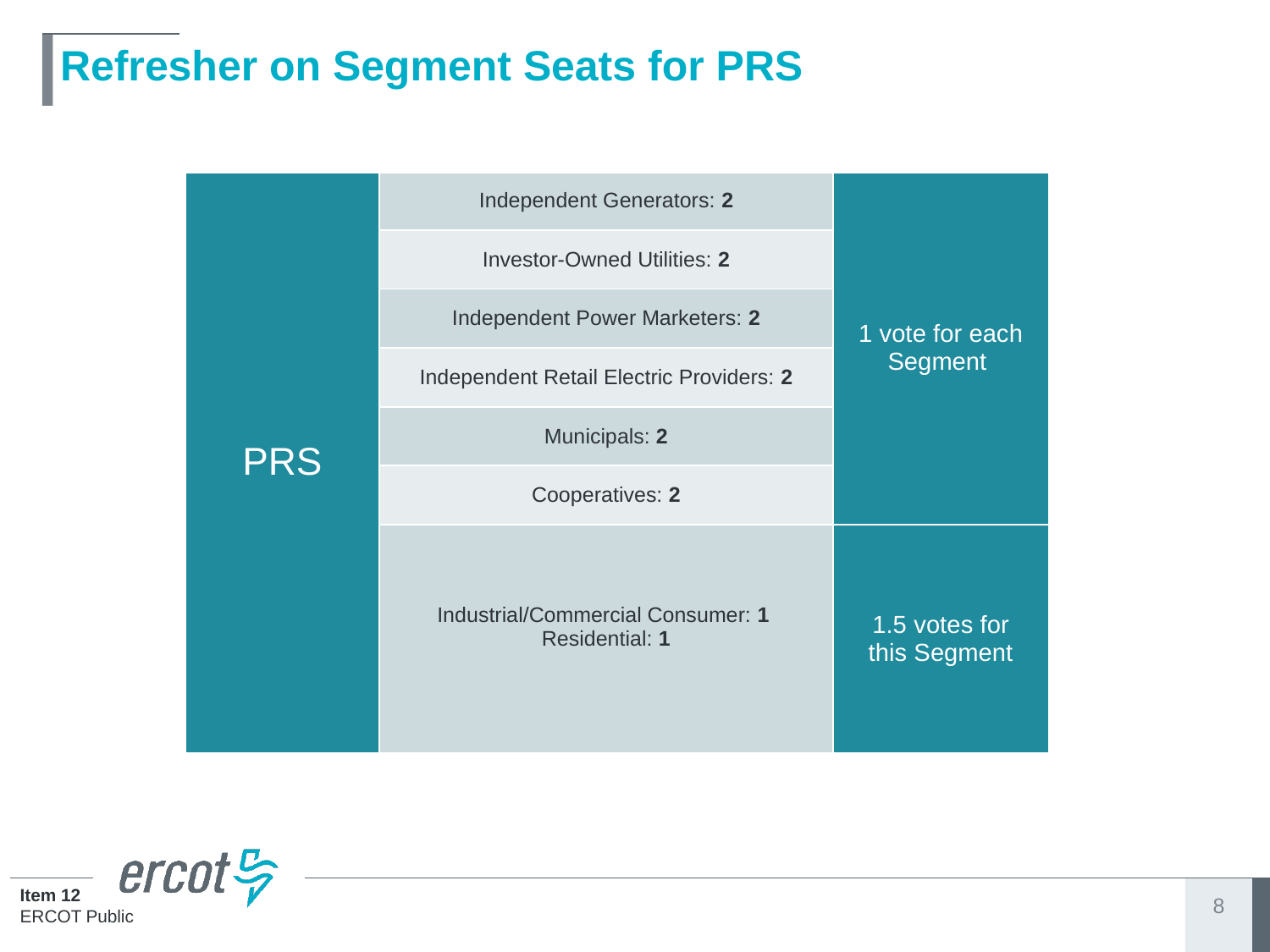

# Refresher on Segment Seats for PRS
|  |  |  |
| --- | --- | --- |
| PRS | Independent Generators: 2 | 1 vote for each Segment |
|  | Investor-Owned Utilities: 2 |  |
|  | Independent Power Marketers: 2 |  |
|  | Independent Retail Electric Providers: 2 |  |
|  | Municipals: 2 |  |
|  | Cooperatives: 2 |  |
|  | Industrial/Commercial Consumer: 1 Residential: 1 | 1.5 votes for this Segment |
8